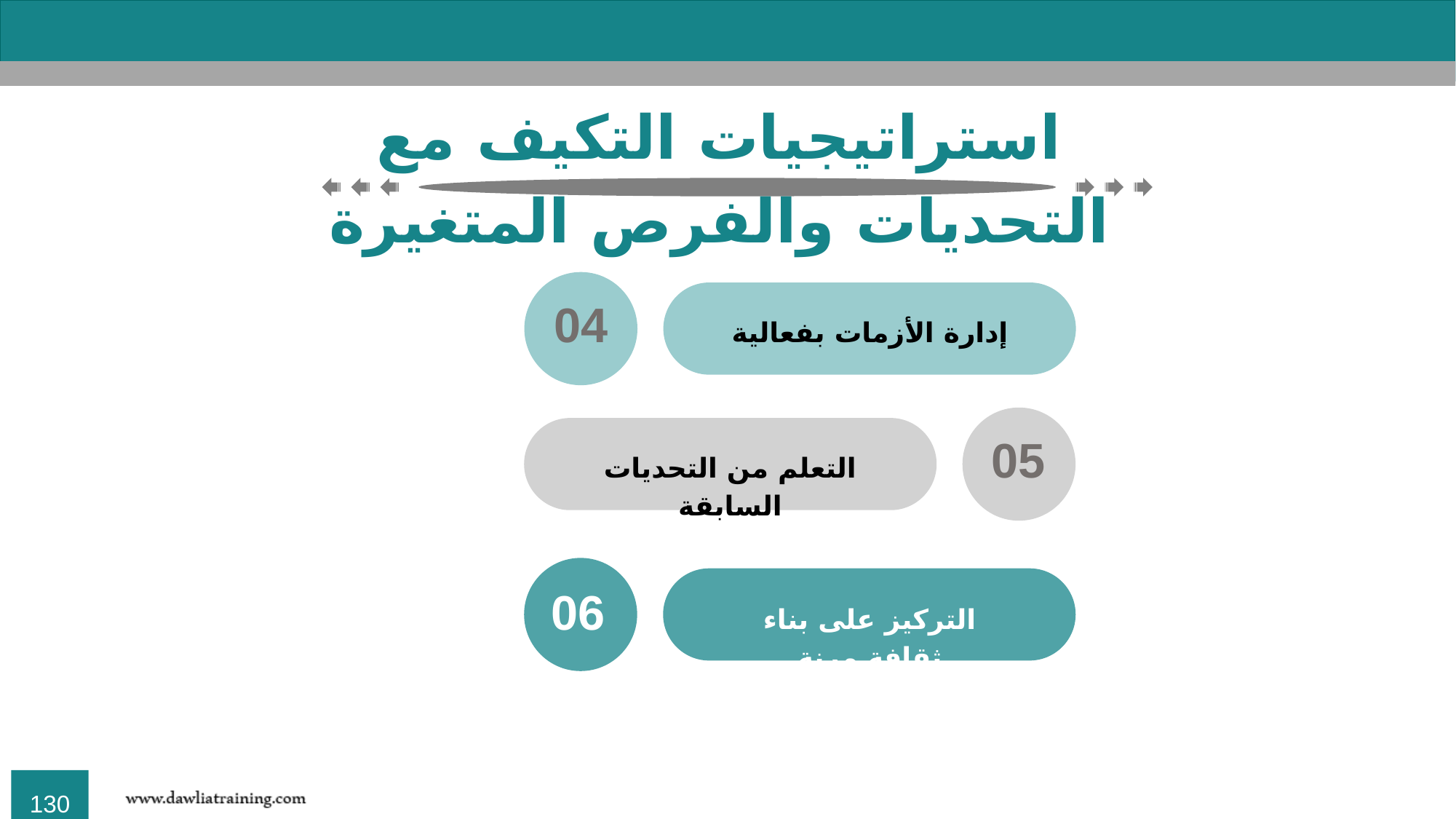

استراتيجيات التكيف مع التحديات والفرص المتغيرة

04
إدارة الأزمات بفعالية

05
التعلم من التحديات السابقة

06
التركيز على بناء ثقافة مرنة